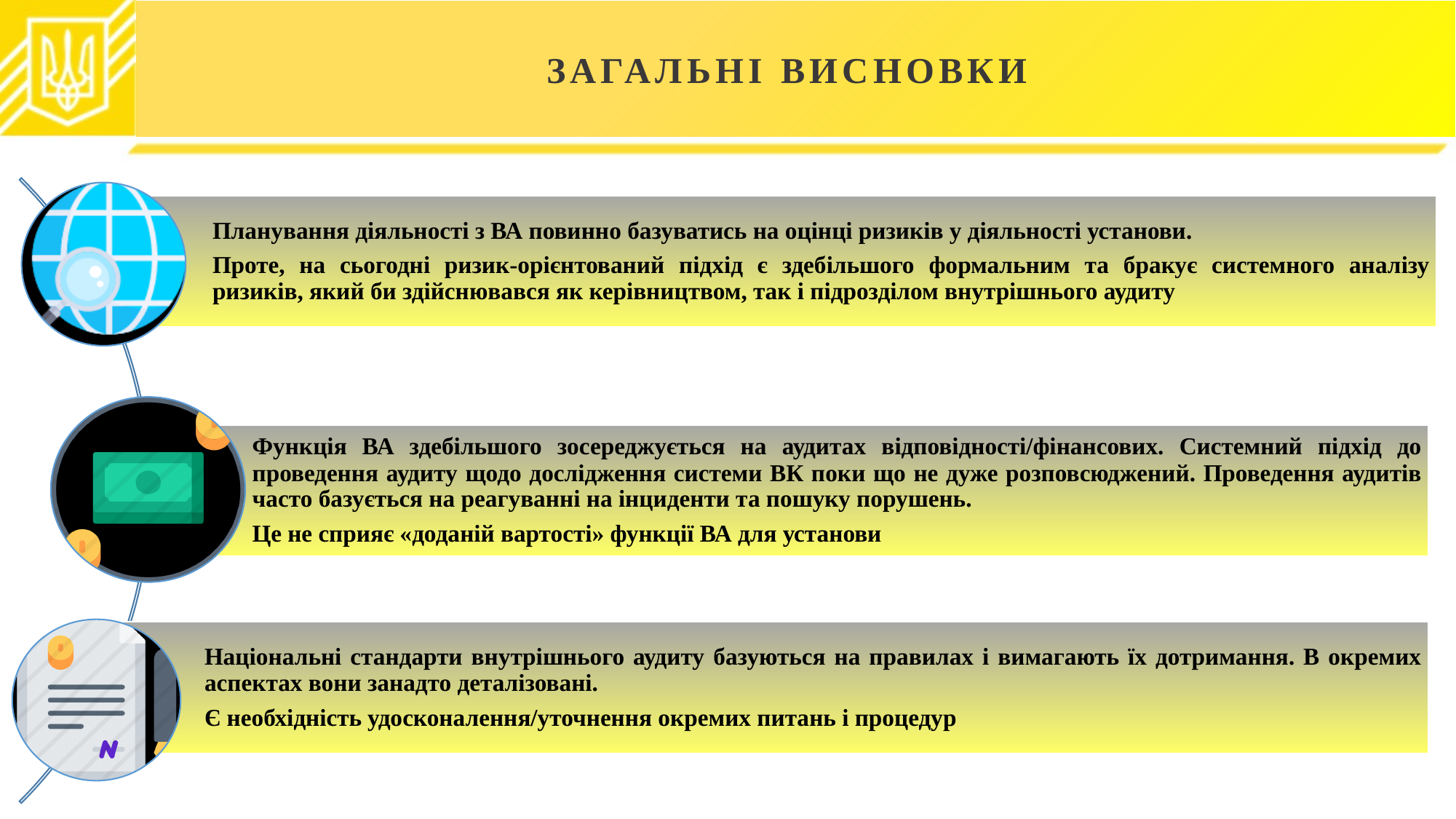

# ЗАГАЛЬНІ ВИСНОВКИ
Планування діяльності з ВА повинно базуватись на оцінці ризиків у діяльності установи.
Проте, на сьогодні ризик-орієнтований підхід є здебільшого формальним та бракує системного аналізу ризиків, який би здійснювався як керівництвом, так і підрозділом внутрішнього аудиту
Функція ВА здебільшого зосереджується на аудитах відповідності/фінансових. Системний підхід до проведення аудиту щодо дослідження системи ВК поки що не дуже розповсюджений. Проведення аудитів часто базується на реагуванні на інциденти та пошуку порушень.
Це не сприяє «доданій вартості» функції ВА для установи
Національні стандарти внутрішнього аудиту базуються на правилах і вимагають їх дотримання. В окремих аспектах вони занадто деталізовані.
Є необхідність удосконалення/уточнення окремих питань і процедур